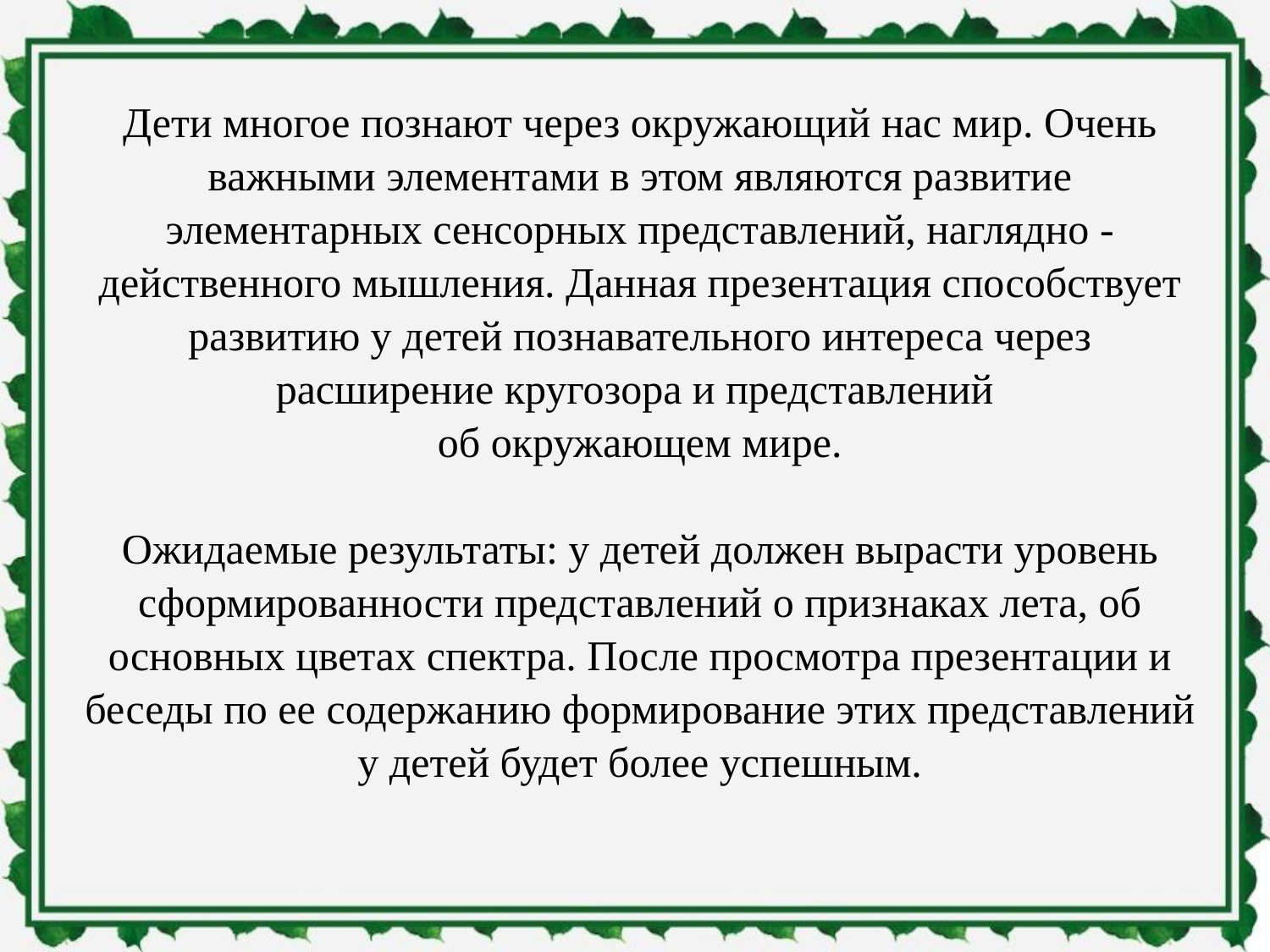

Дети многое познают через окружающий нас мир. Очень важными элементами в этом являются развитие элементарных сенсорных представлений, наглядно - действенного мышления. Данная презентация способствует развитию у детей познавательного интереса через расширение кругозора и представлений
об окружающем мире.

Ожидаемые результаты: у детей должен вырасти уровень сформированности представлений о признаках лета, об основных цветах спектра. После просмотра презентации и беседы по ее содержанию формирование этих представлений у детей будет более успешным.